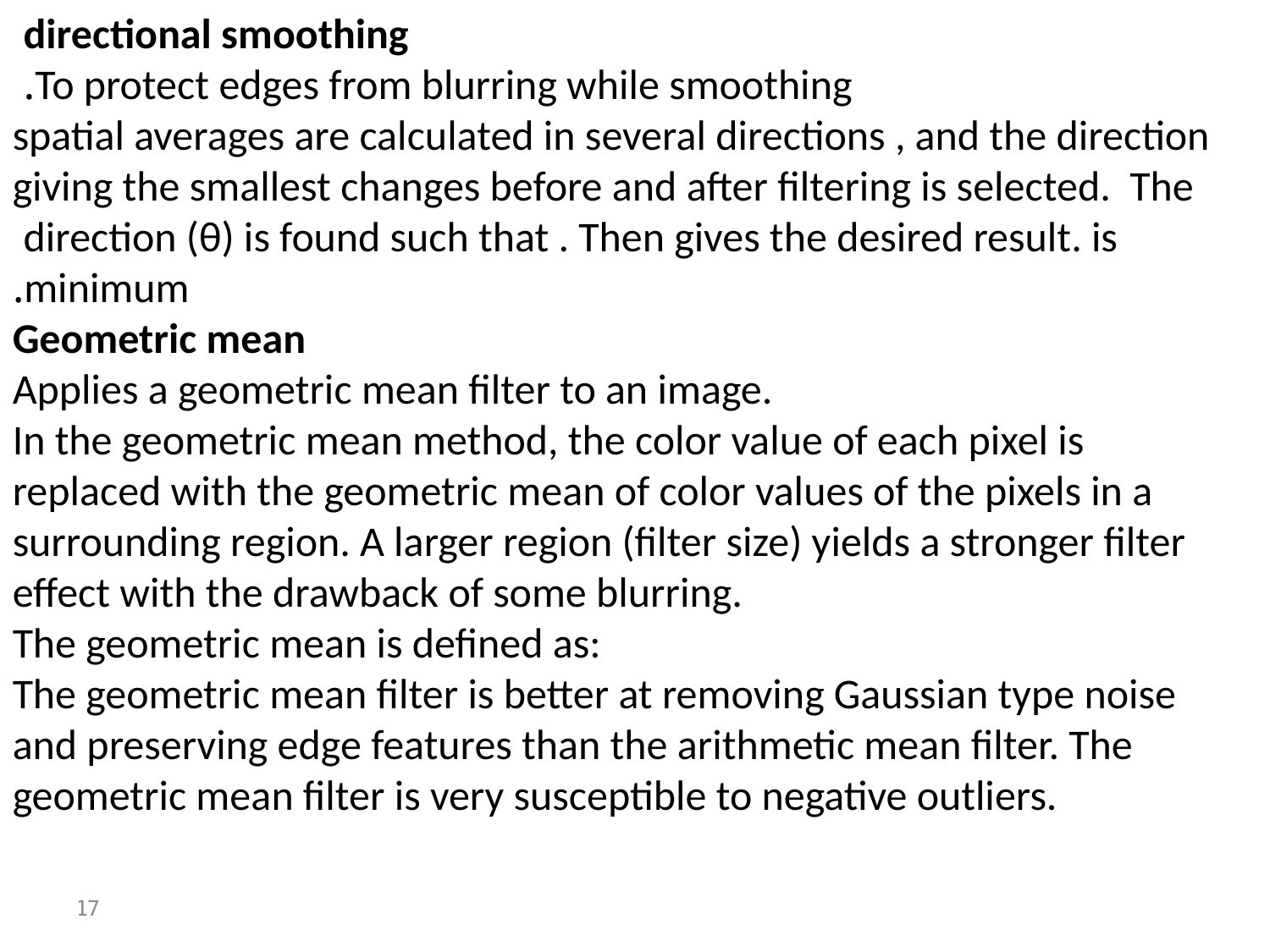

directional smoothing
To protect edges from blurring while smoothing.
 spatial averages are calculated in several directions , and the direction giving the smallest changes before and after filtering is selected.  The direction (θ) is found such that . Then gives the desired result. is
minimum.
Geometric mean
Applies a geometric mean filter to an image.
In the geometric mean method, the color value of each pixel is replaced with the geometric mean of color values of the pixels in a surrounding region. A larger region (filter size) yields a stronger filter effect with the drawback of some blurring.
The geometric mean is defined as:
The geometric mean filter is better at removing Gaussian type noise and preserving edge features than the arithmetic mean filter. The geometric mean filter is very susceptible to negative outliers.

17